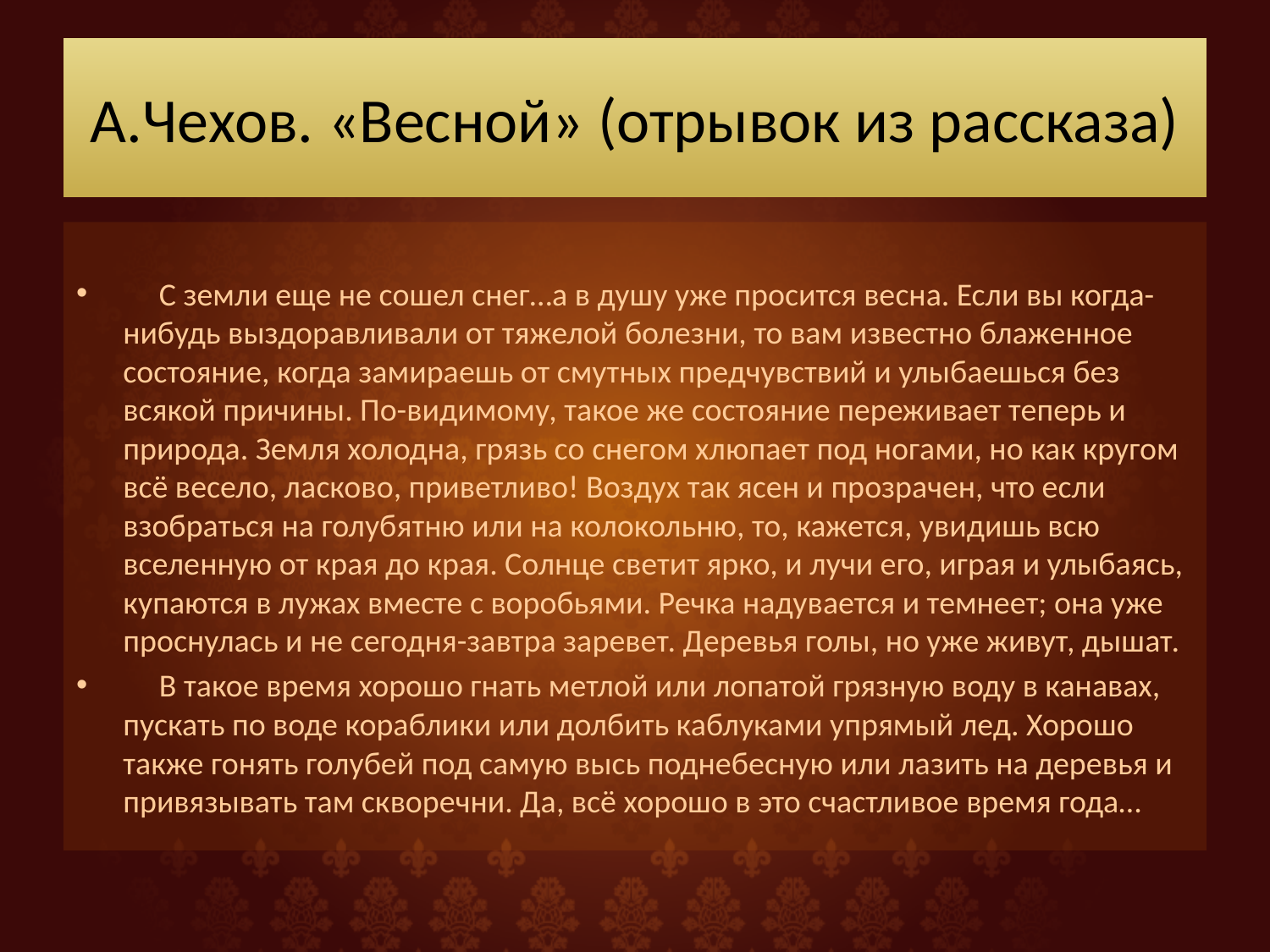

# А.Чехов. «Весной» (отрывок из рассказа)

     С земли еще не сошел снег…а в душу уже просится весна. Если вы когда-нибудь выздоравливали от тяжелой болезни, то вам известно блаженное состояние, когда замираешь от смутных предчувствий и улыбаешься без всякой причины. По-видимому, такое же состояние переживает теперь и природа. Земля холодна, грязь со снегом хлюпает под ногами, но как кругом всё весело, ласково, приветливо! Воздух так ясен и прозрачен, что если взобраться на голубятню или на колокольню, то, кажется, увидишь всю вселенную от края до края. Солнце светит ярко, и лучи его, играя и улыбаясь, купаются в лужах вместе с воробьями. Речка надувается и темнеет; она уже проснулась и не сегодня-завтра заревет. Деревья голы, но уже живут, дышат.
     В такое время хорошо гнать метлой или лопатой грязную воду в канавах, пускать по воде кораблики или долбить каблуками упрямый лед. Хорошо также гонять голубей под самую высь поднебесную или лазить на деревья и привязывать там скворечни. Да, всё хорошо в это счастливое время года…